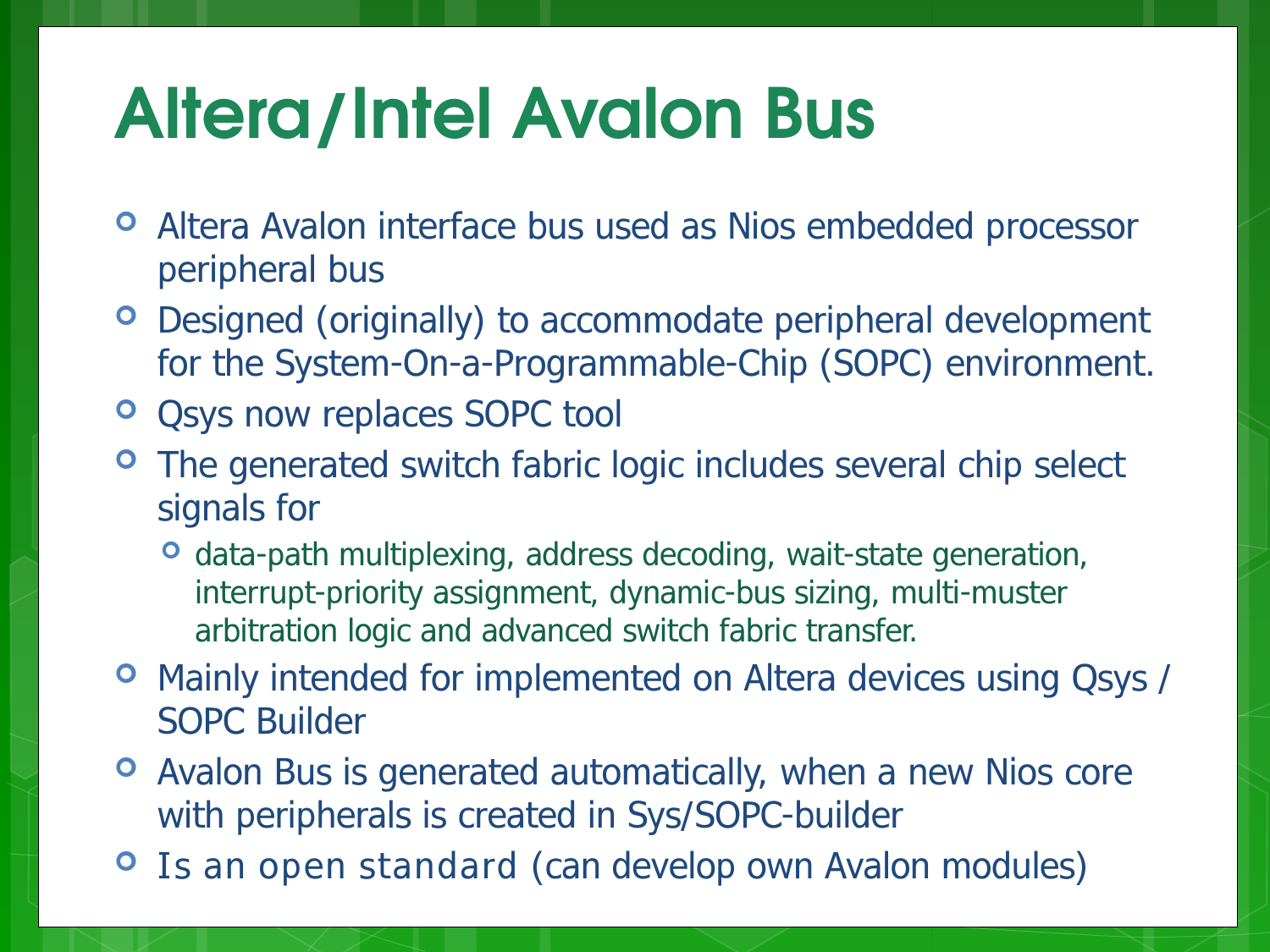

# Altera/Intel Avalon Bus
Altera Avalon interface bus used as Nios embedded processor peripheral bus
Designed (originally) to accommodate peripheral development for the System-On-a-Programmable-Chip (SOPC) environment.
Qsys now replaces SOPC tool
The generated switch fabric logic includes several chip select signals for
data-path multiplexing, address decoding, wait-state generation, interrupt-priority assignment, dynamic-bus sizing, multi-muster arbitration logic and advanced switch fabric transfer.
Mainly intended for implemented on Altera devices using Qsys / SOPC Builder
Avalon Bus is generated automatically, when a new Nios core with peripherals is created in Sys/SOPC-builder
Is an open standard (can develop own Avalon modules)